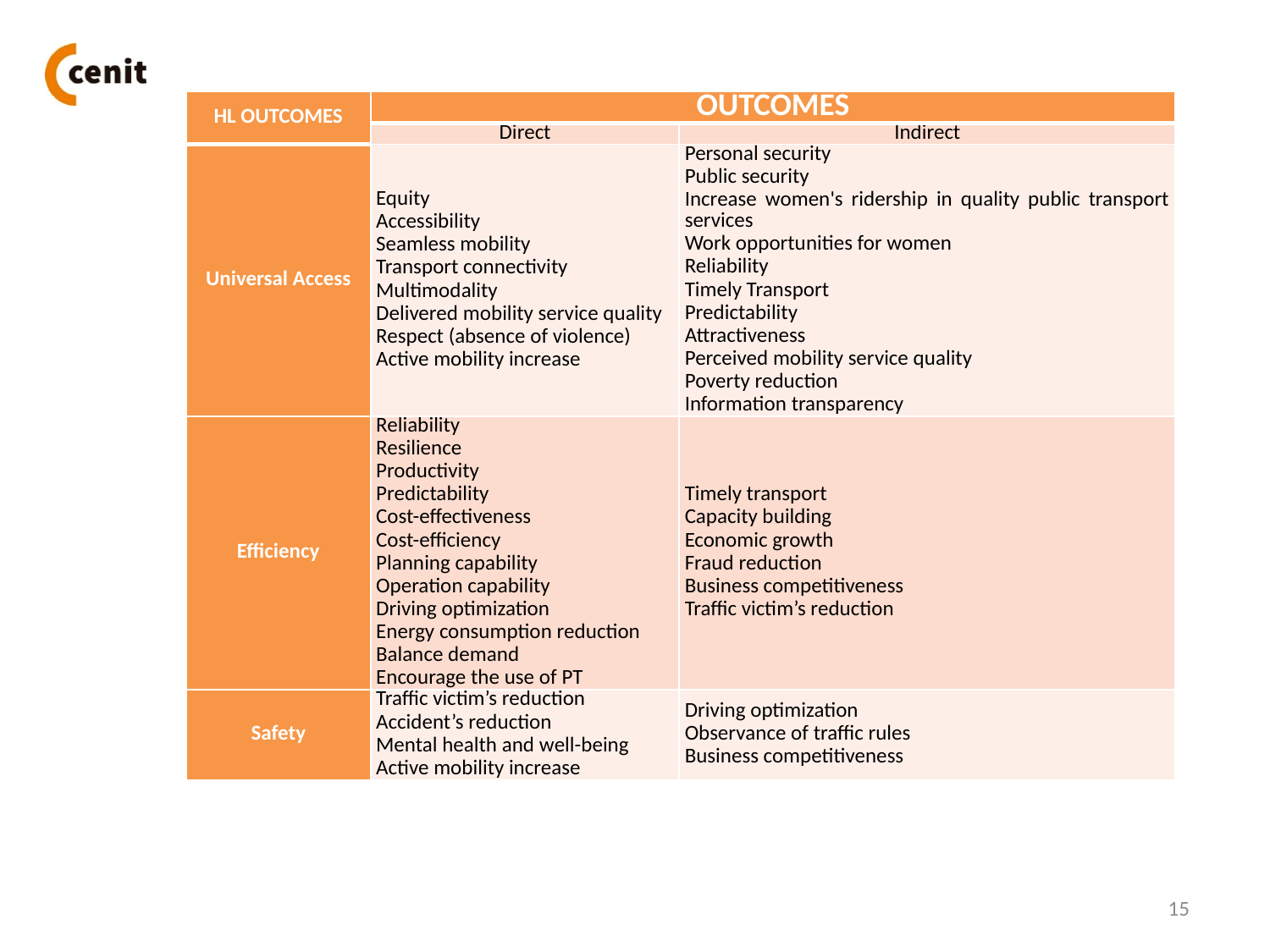

| HL OUTCOMES | OUTCOMES |  |
| --- | --- | --- |
|  | Direct | Indirect |
| Universal Access | Equity Accessibility Seamless mobility Transport connectivity Multimodality Delivered mobility service quality Respect (absence of violence) Active mobility increase | Personal security Public security Increase women's ridership in quality public transport services Work opportunities for women Reliability Timely Transport Predictability Attractiveness Perceived mobility service quality Poverty reduction Information transparency |
| Efficiency | Reliability Resilience Productivity Predictability Cost-effectiveness Cost-efficiency Planning capability Operation capability Driving optimization Energy consumption reduction Balance demand Encourage the use of PT | Timely transport Capacity building Economic growth Fraud reduction Business competitiveness Traffic victim’s reduction |
| Safety | Traffic victim’s reduction Accident’s reduction Mental health and well-being Active mobility increase | Driving optimization Observance of traffic rules Business competitiveness |
15